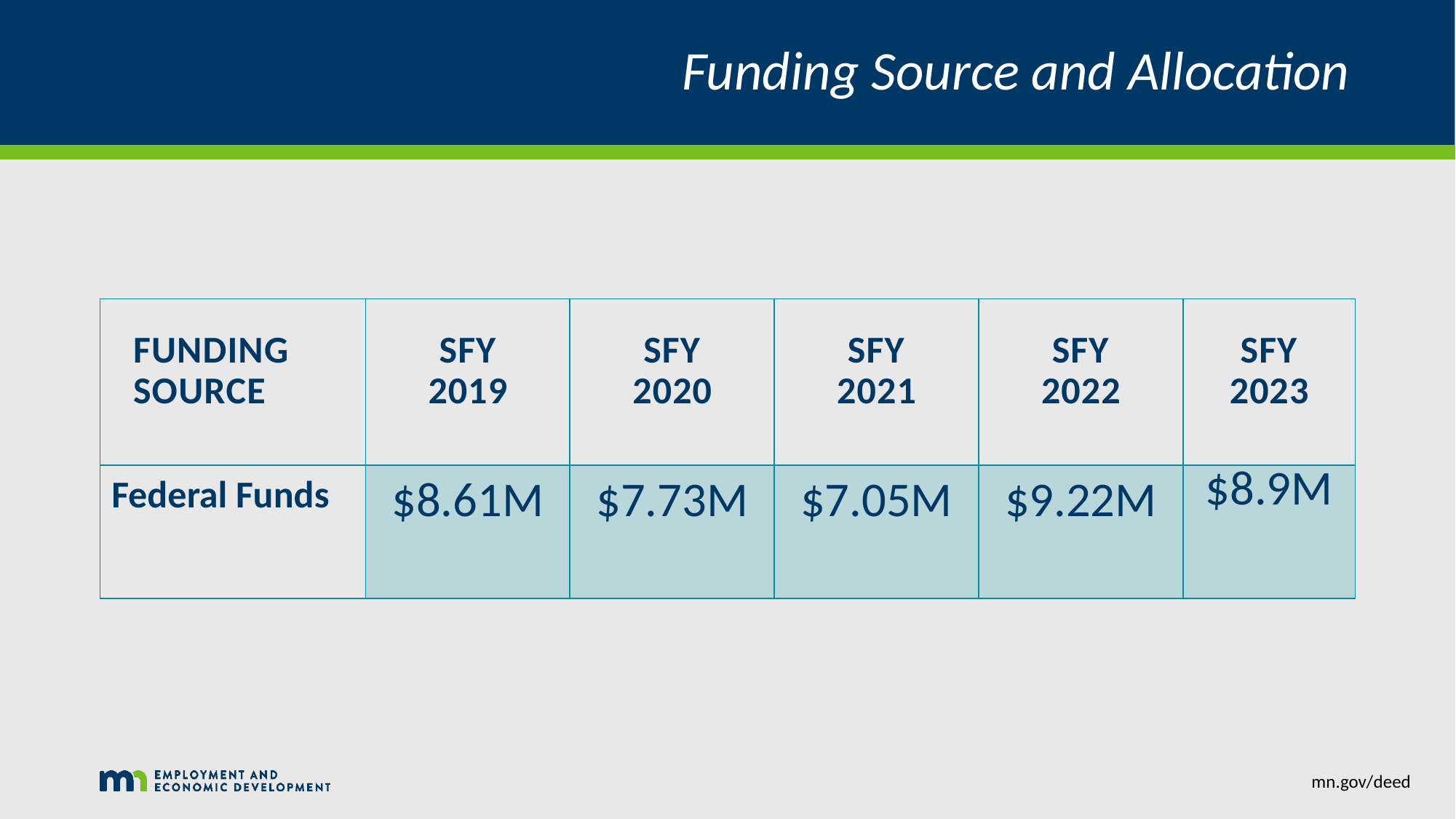

# Funding Source and Allocation
| Funding Source | SFY 2019 | SFY 2020 | SFY 2021 | SFY 2022 | SFY 2023 |
| --- | --- | --- | --- | --- | --- |
| Federal Funds | $8.61M | $7.73M | $7.05M | $9.22M | $8.9M |
mn.gov/deed